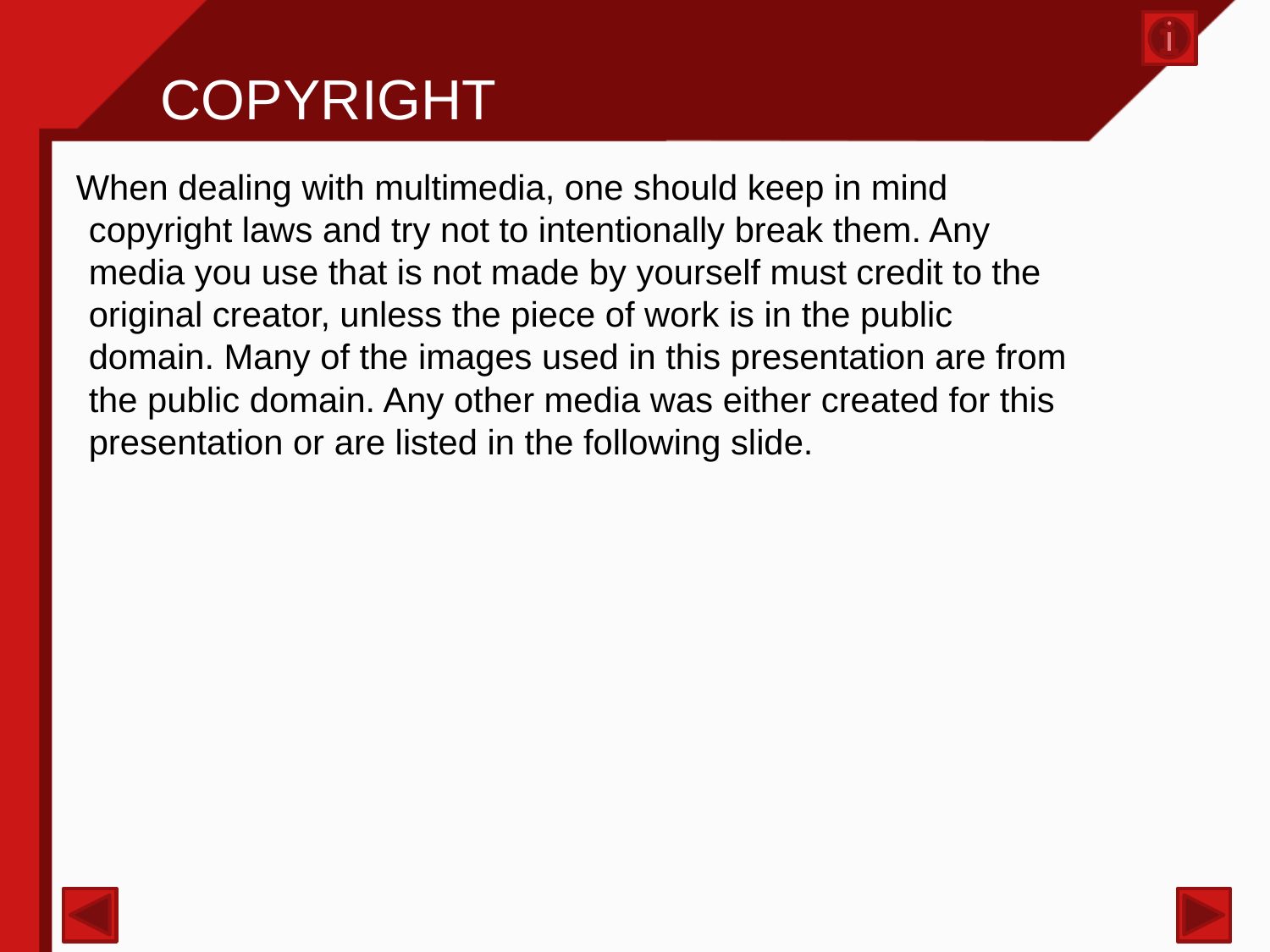

# Copyright
When dealing with multimedia, one should keep in mind copyright laws and try not to intentionally break them. Any media you use that is not made by yourself must credit to the original creator, unless the piece of work is in the public domain. Many of the images used in this presentation are from the public domain. Any other media was either created for this presentation or are listed in the following slide.